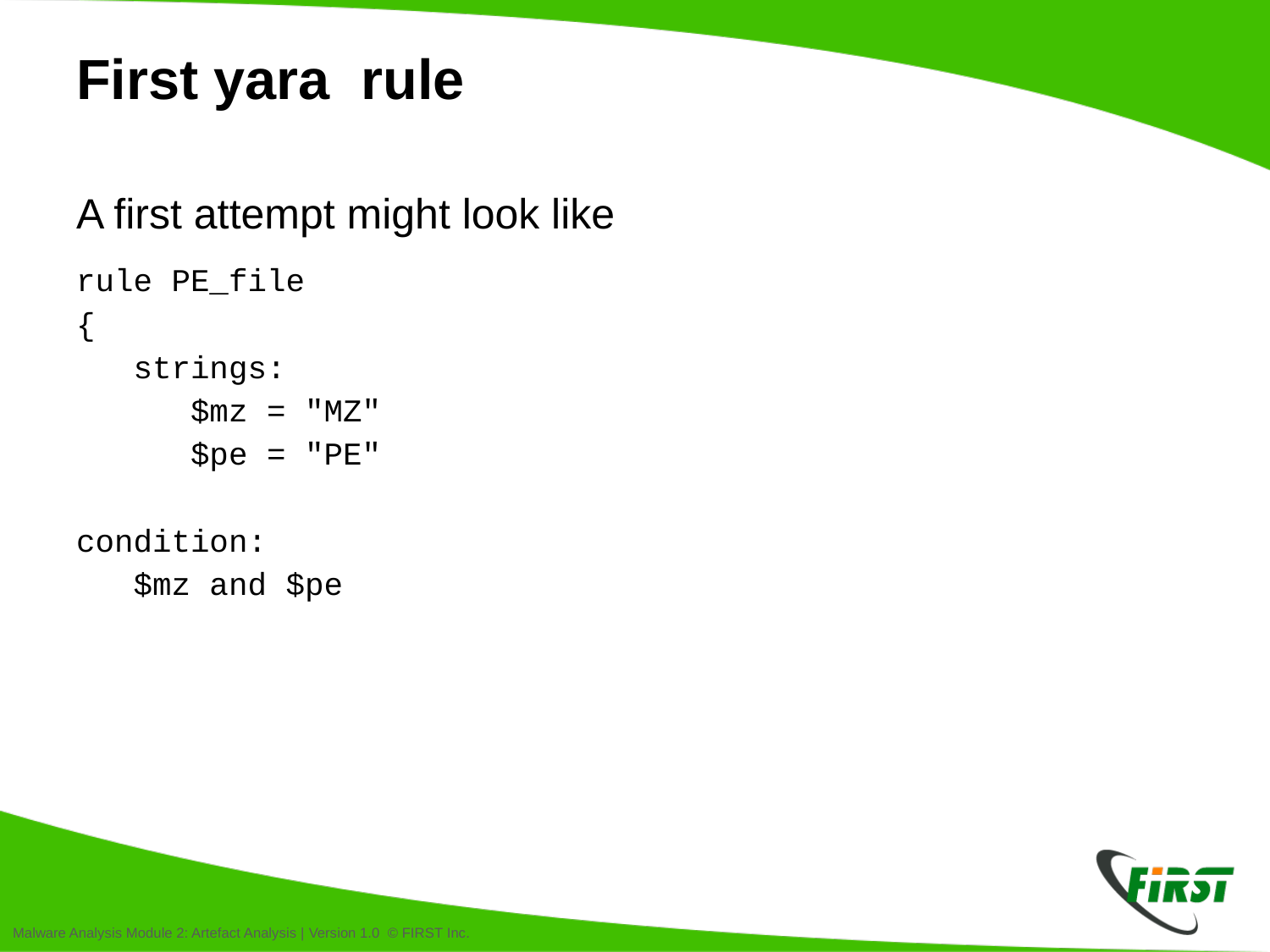

# First yara  rule
A first attempt might look like
rule PE_file
{
   strings:
      $mz = "MZ"
      $pe = "PE"
condition:
   $mz and $pe